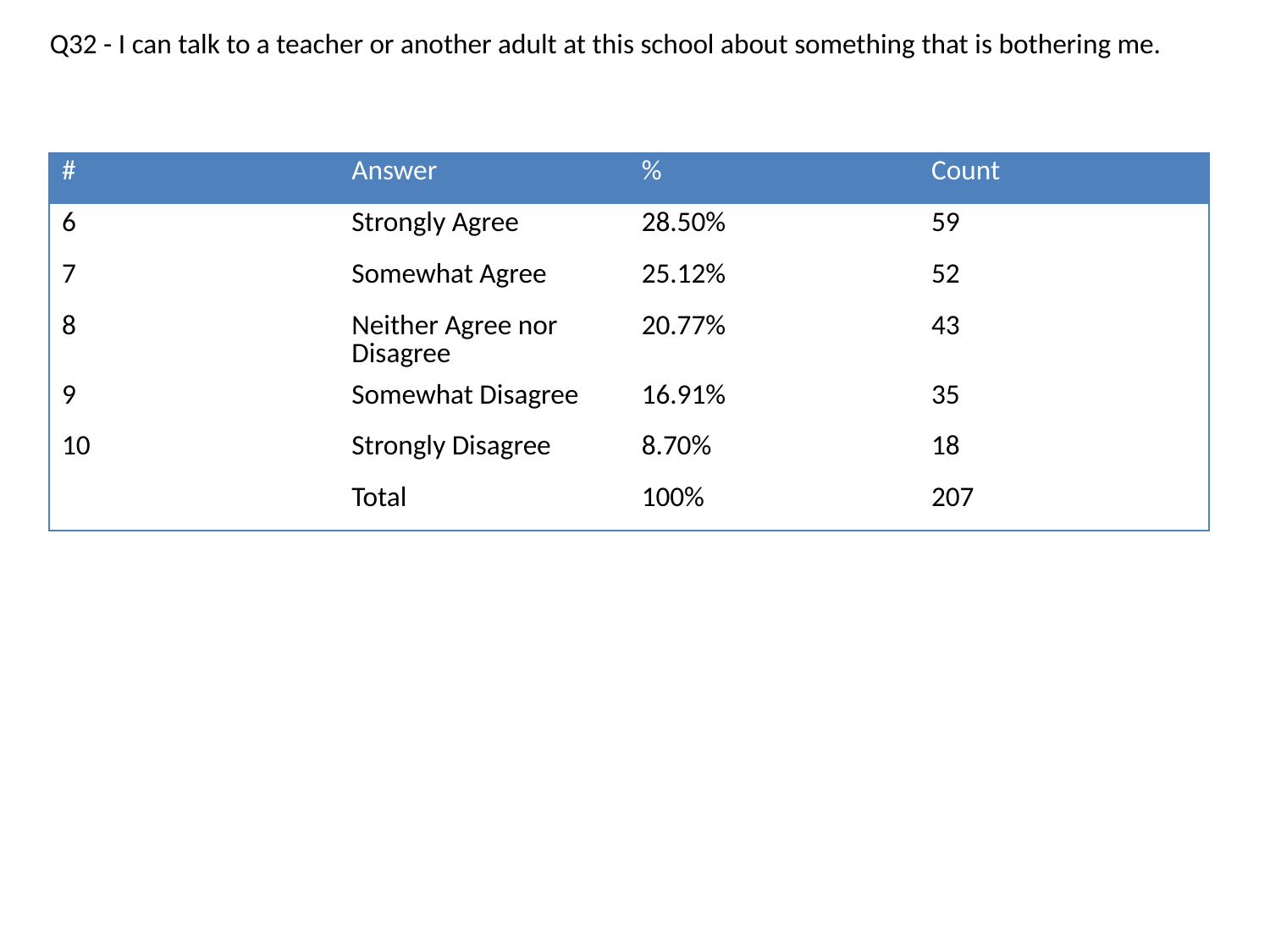

Q32 - I can talk to a teacher or another adult at this school about something that is bothering me.
| # | Answer | % | Count |
| --- | --- | --- | --- |
| 6 | Strongly Agree | 28.50% | 59 |
| 7 | Somewhat Agree | 25.12% | 52 |
| 8 | Neither Agree nor Disagree | 20.77% | 43 |
| 9 | Somewhat Disagree | 16.91% | 35 |
| 10 | Strongly Disagree | 8.70% | 18 |
|  | Total | 100% | 207 |